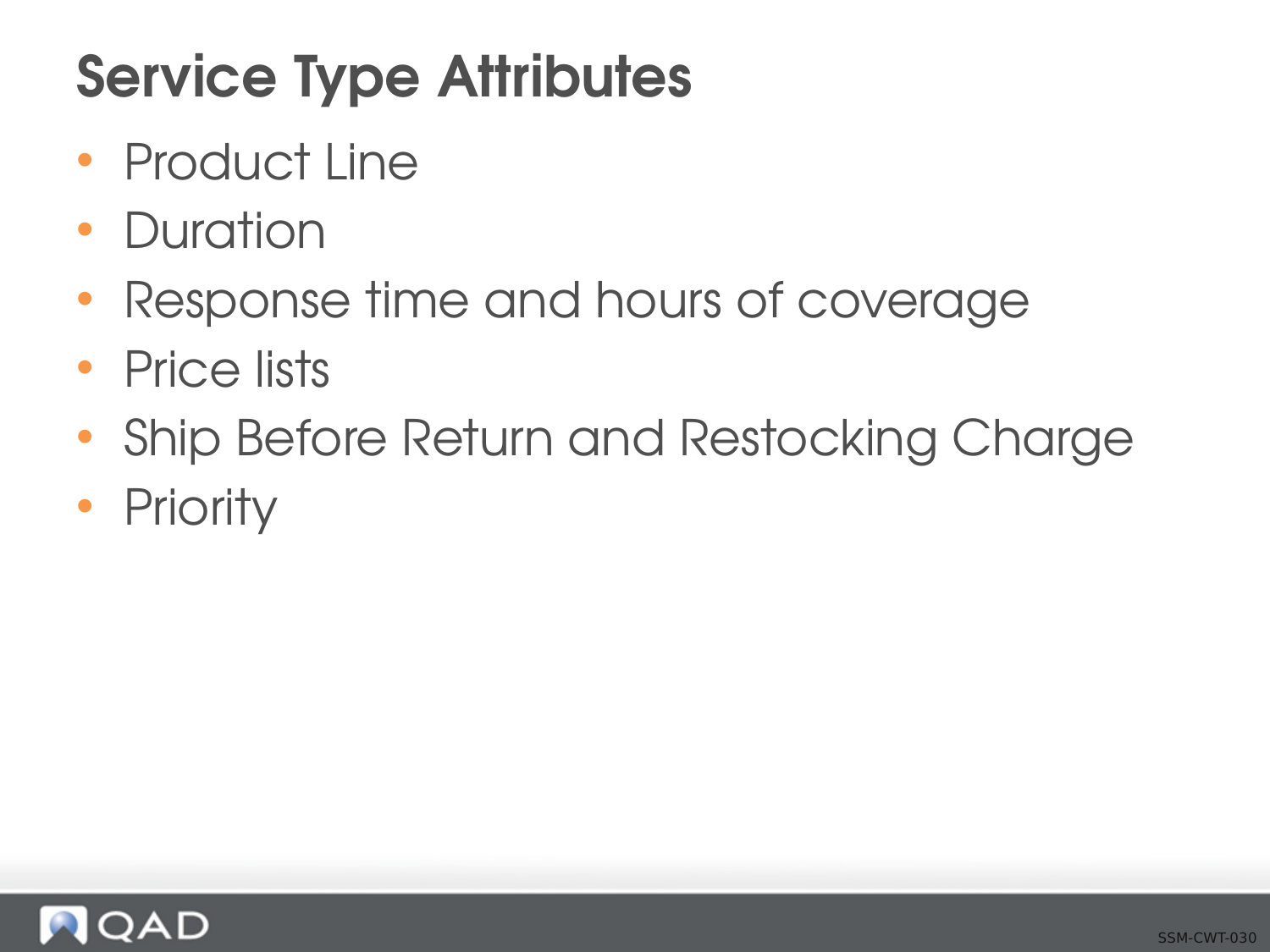

# Service Type Attributes
Product Line
Duration
Response time and hours of coverage
Price lists
Ship Before Return and Restocking Charge
Priority
SSM-CWT-030